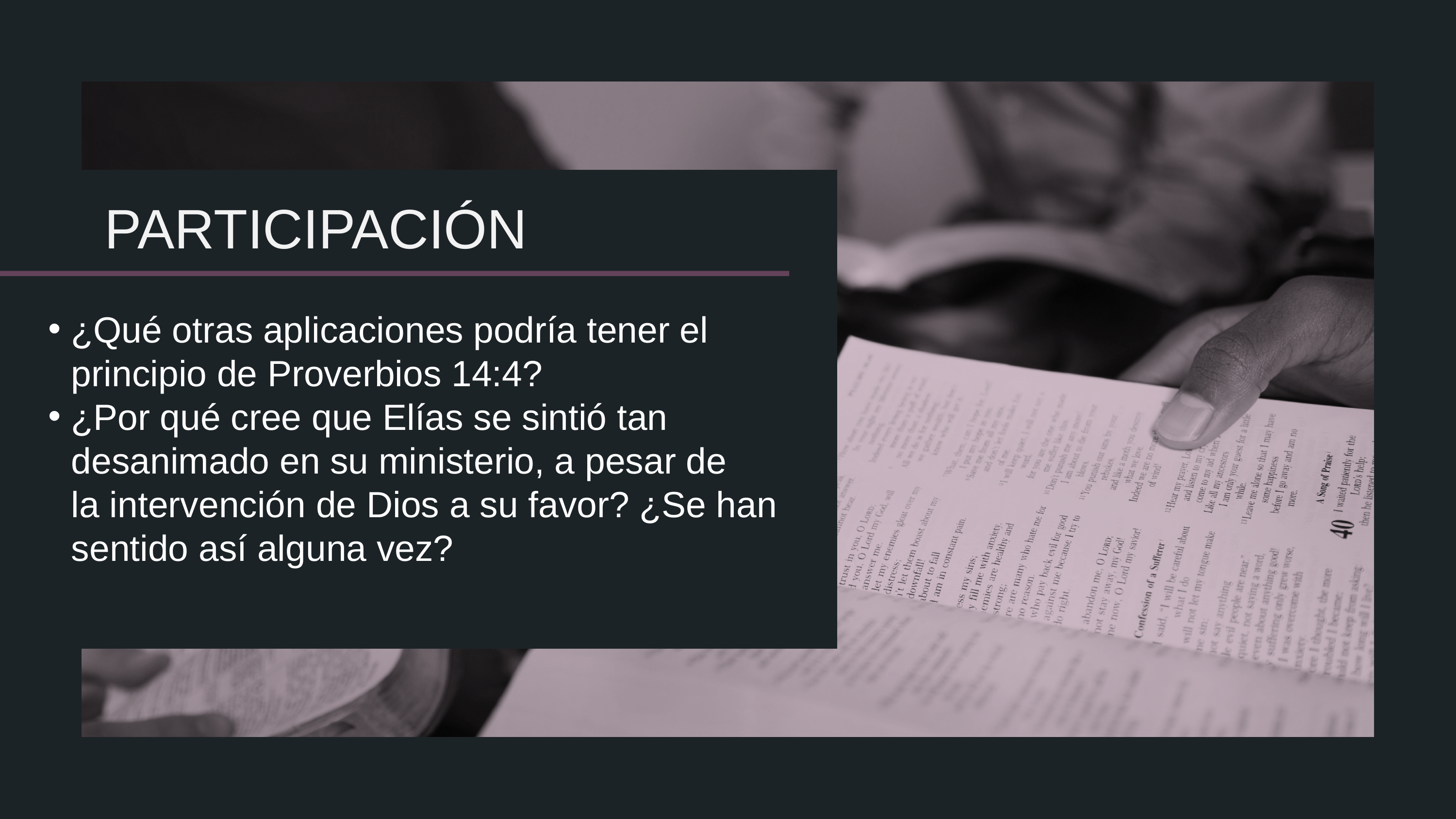

¿Qué otras aplicaciones podría tener el principio de Proverbios 14:4?
¿Por qué cree que Elías se sintió tan desanimado en su ministerio, a pesar de
la intervención de Dios a su favor? ¿Se han sentido así alguna vez?